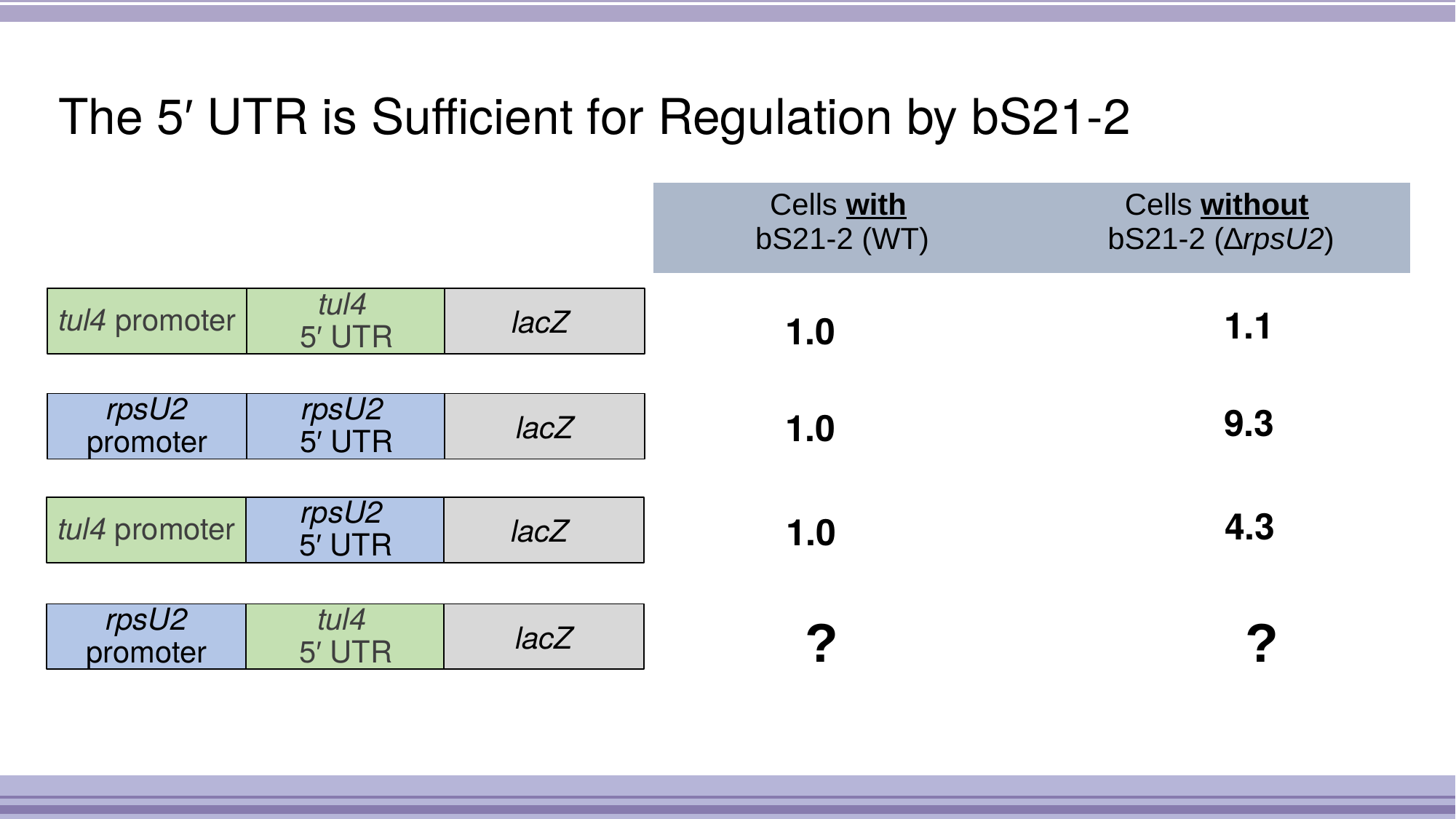

# The 5′ UTR is Sufficient for Regulation by bS21-2
| Cells with bS21-2 (WT) | Cells without bS21-2 (∆rpsU2) |
| --- | --- |
tul4 promoter
tul4
5′ UTR
lacZ
1.1
1.0
rpsU2 promoter
rpsU2
5′ UTR
lacZ
9.3
1.0
tul4 promoter
rpsU2
5′ UTR
lacZ
4.3
1.0
?
?
rpsU2 promoter
tul4
5′ UTR
lacZ